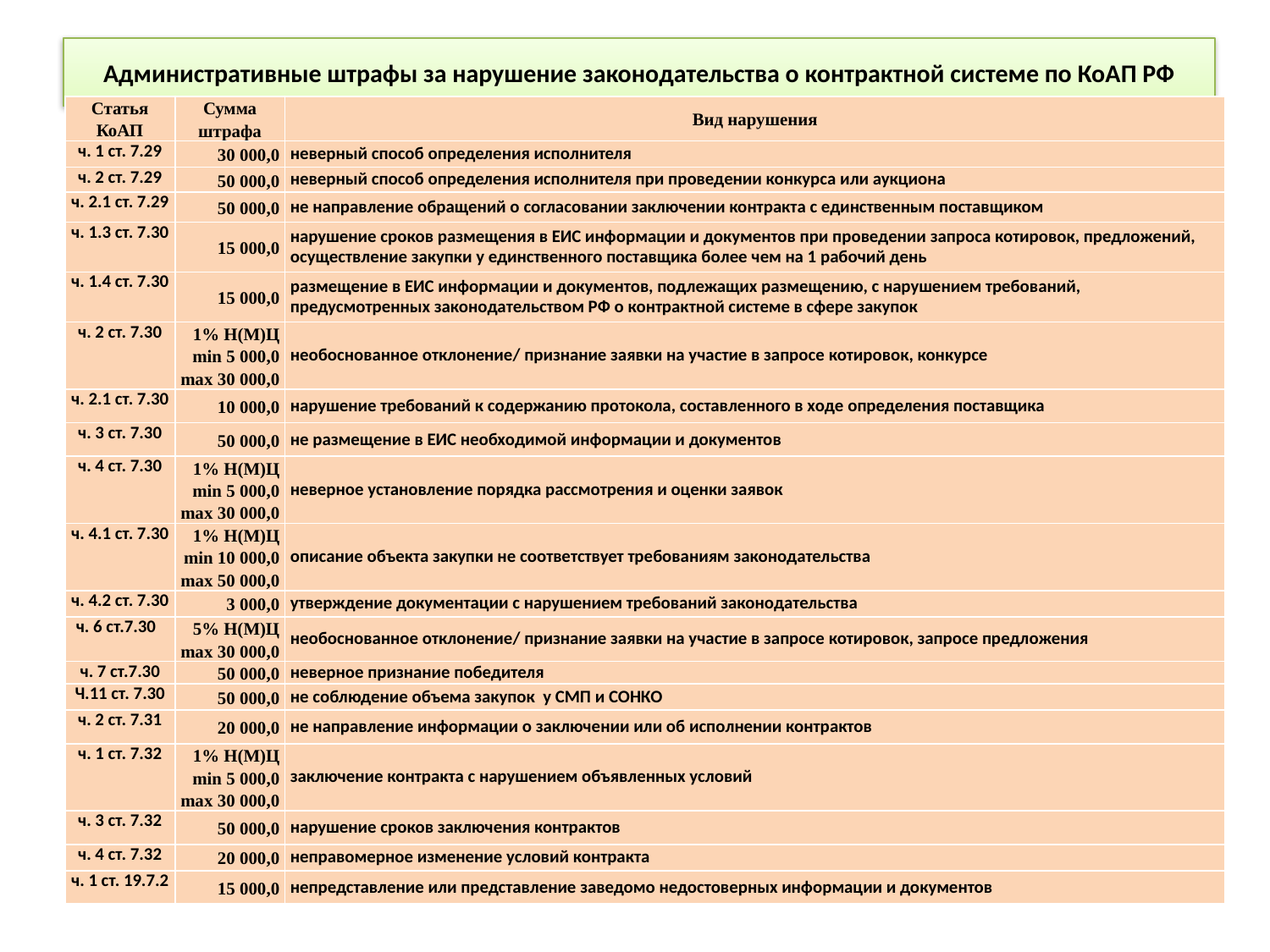

# Административные штрафы за нарушение законодательства о контрактной системе по КоАП РФ
| Статья КоАП | Сумма штрафа | Вид нарушения |
| --- | --- | --- |
| ч. 1 ст. 7.29 | 30 000,0 | неверный способ определения исполнителя |
| ч. 2 ст. 7.29 | 50 000,0 | неверный способ определения исполнителя при проведении конкурса или аукциона |
| ч. 2.1 ст. 7.29 | 50 000,0 | не направление обращений о согласовании заключении контракта с единственным поставщиком |
| ч. 1.3 ст. 7.30 | 15 000,0 | нарушение сроков размещения в ЕИС информации и документов при проведении запроса котировок, предложений, осуществление закупки у единственного поставщика более чем на 1 рабочий день |
| ч. 1.4 ст. 7.30 | 15 000,0 | размещение в ЕИС информации и документов, подлежащих размещению, с нарушением требований, предусмотренных законодательством РФ о контрактной системе в сфере закупок |
| ч. 2 ст. 7.30 | 1% Н(М)Ц min 5 000,0 max 30 000,0 | необоснованное отклонение/ признание заявки на участие в запросе котировок, конкурсе |
| ч. 2.1 ст. 7.30 | 10 000,0 | нарушение требований к содержанию протокола, составленного в ходе определения поставщика |
| ч. 3 ст. 7.30 | 50 000,0 | не размещение в ЕИС необходимой информации и документов |
| ч. 4 ст. 7.30 | 1% Н(М)Ц min 5 000,0 max 30 000,0 | неверное установление порядка рассмотрения и оценки заявок |
| ч. 4.1 ст. 7.30 | 1% Н(М)Ц min 10 000,0 max 50 000,0 | описание объекта закупки не соответствует требованиям законодательства |
| ч. 4.2 ст. 7.30 | 3 000,0 | утверждение документации с нарушением требований законодательства |
| ч. 6 ст.7.30 | 5% Н(М)Ц max 30 000,0 | необоснованное отклонение/ признание заявки на участие в запросе котировок, запросе предложения |
| ч. 7 ст.7.30 | 50 000,0 | неверное признание победителя |
| Ч.11 ст. 7.30 | 50 000,0 | не соблюдение объема закупок у СМП и СОНКО |
| ч. 2 ст. 7.31 | 20 000,0 | не направление информации о заключении или об исполнении контрактов |
| ч. 1 ст. 7.32 | 1% Н(М)Ц min 5 000,0 max 30 000,0 | заключение контракта с нарушением объявленных условий |
| ч. 3 ст. 7.32 | 50 000,0 | нарушение сроков заключения контрактов |
| ч. 4 ст. 7.32 | 20 000,0 | неправомерное изменение условий контракта |
| ч. 1 ст. 19.7.2 | 15 000,0 | непредставление или представление заведомо недостоверных информации и документов |